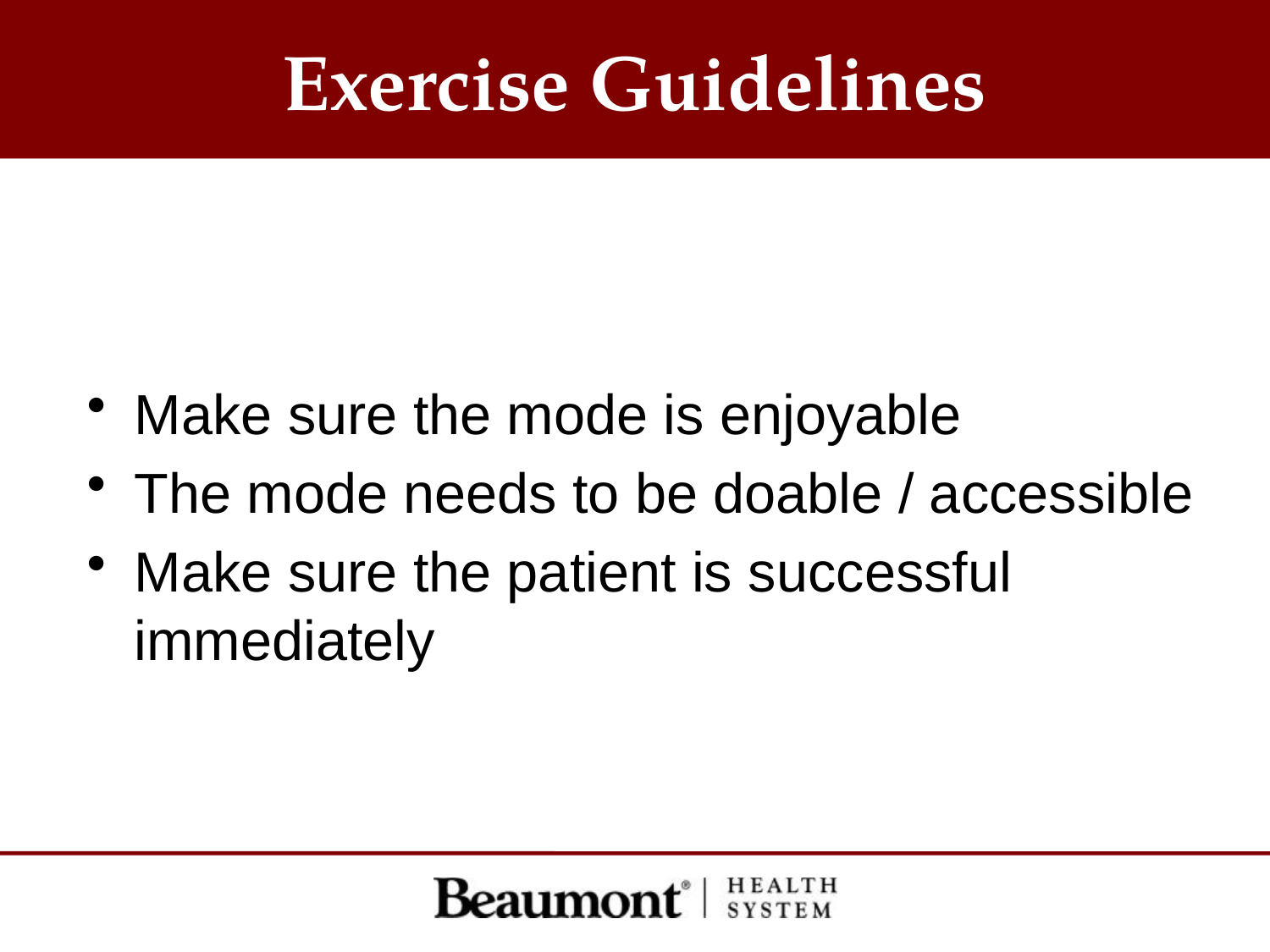

# Exercise Guidelines
Make sure the mode is enjoyable
The mode needs to be doable / accessible
Make sure the patient is successful immediately